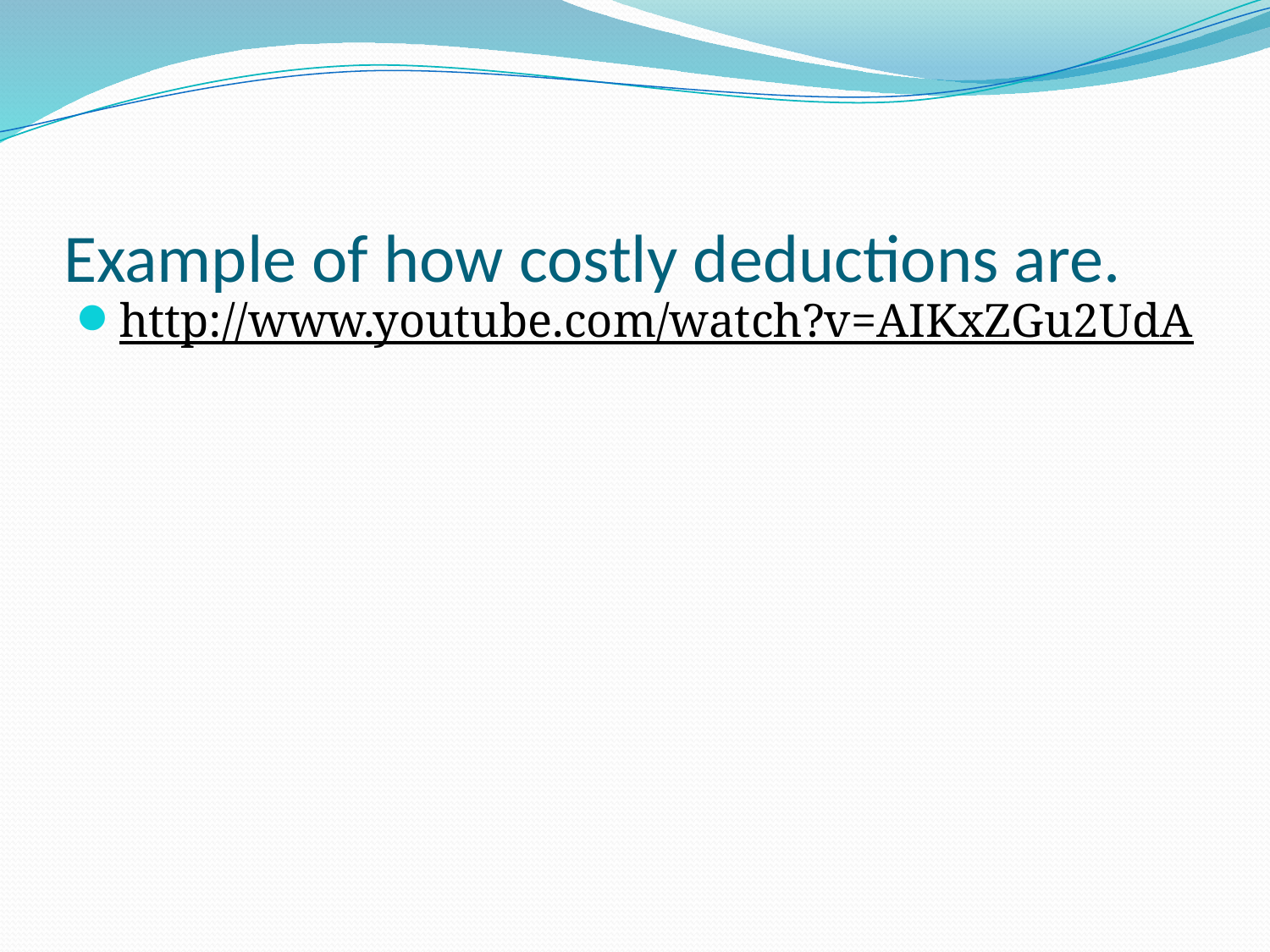

# Example of how costly deductions are.
http://www.youtube.com/watch?v=AIKxZGu2UdA